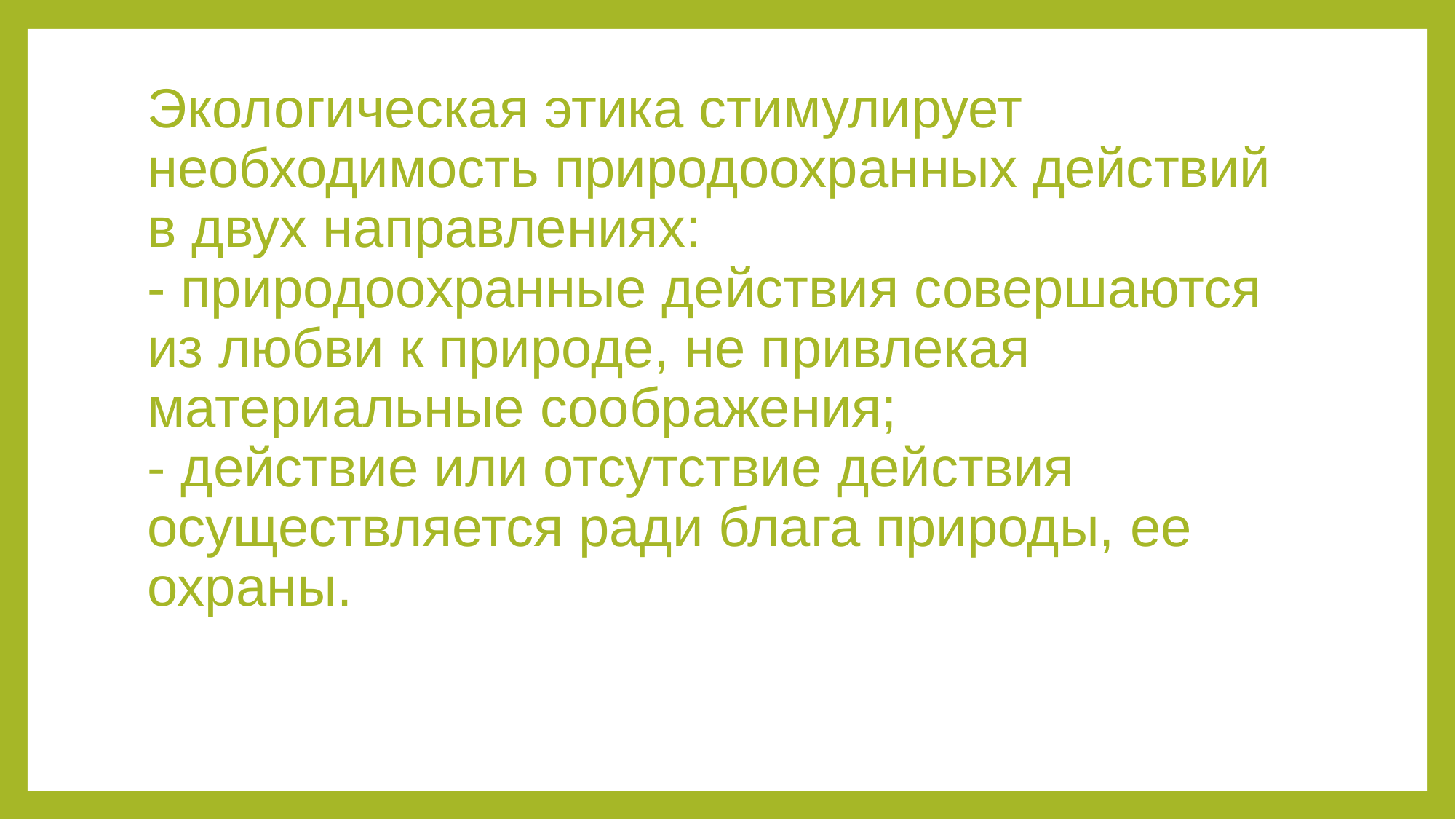

# Экологическая этика стимулирует необходимость природоохранных действий в двух направлениях: - природоохранные действия совершаются из любви к природе, не привлекая материальные соображения; - действие или отсутствие действия осуществляется ради блага природы, ее охраны.